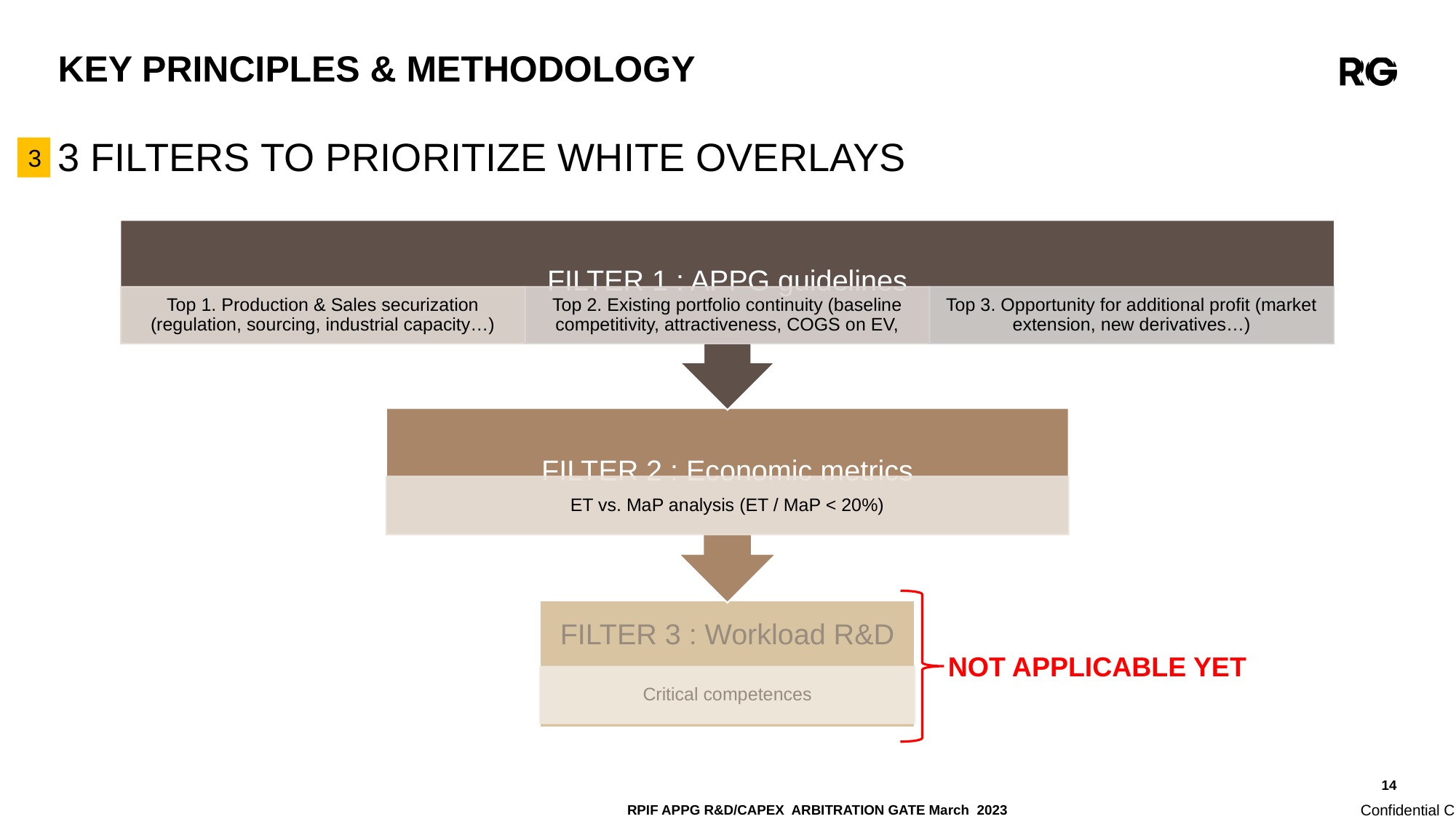

KEY PRINCIPLES & METHODOLOGY

3
# 3 FILTERS TO PRIORITIZE WHITE OVERLAYS
FILTER 3 : Workload R&D
Critical competences
FILTER 2 : Economic metrics
ET vs. MaP analysis (ET / MaP < 20%)
FILTER 1 : APPG guidelines
Top 1. Production & Sales securization (regulation, sourcing, industrial capacity…)
Top 2. Existing portfolio continuity (baseline competitivity, attractiveness, COGS on EV,
Top 3. Opportunity for additional profit (market extension, new derivatives…)

NOT APPLICABLE YET
RPIF APPG R&D/CAPEX  ARBITRATION GATE March  2023